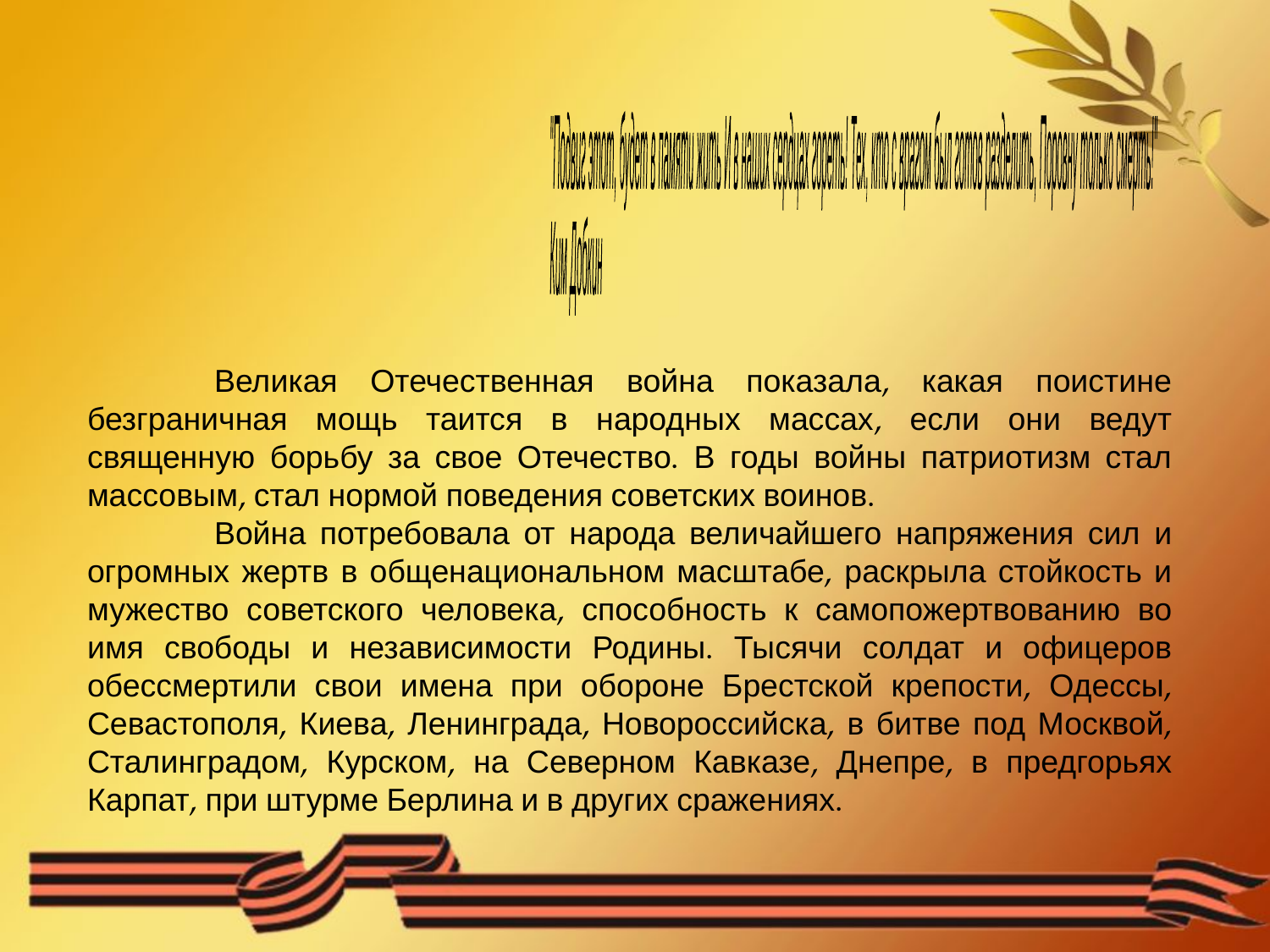

"Подвиг этот, будет в памяти жить И в наших сердцах гореть! Тех, кто с врагом был готов разделить, Поровну только смерть!"
Ким Добкин

	Великая Отечественная война показала, какая поистине безграничная мощь таится в народных массах, если они ведут священную борьбу за свое Отечество. В годы войны патриотизм стал массовым, стал нормой поведения советских воинов.
	Война потребовала от народа величайшего напряжения сил и огромных жертв в общенациональном масштабе, раскрыла стойкость и мужество советского человека, способность к самопожертвованию во имя свободы и независимости Родины. Тысячи солдат и офицеров обессмертили свои имена при обороне Брестской крепости, Одессы, Севастополя, Киева, Ленинграда, Новороссийска, в битве под Москвой, Сталинградом, Курском, на Северном Кавказе, Днепре, в предгорьях Карпат, при штурме Берлина и в других сражениях.